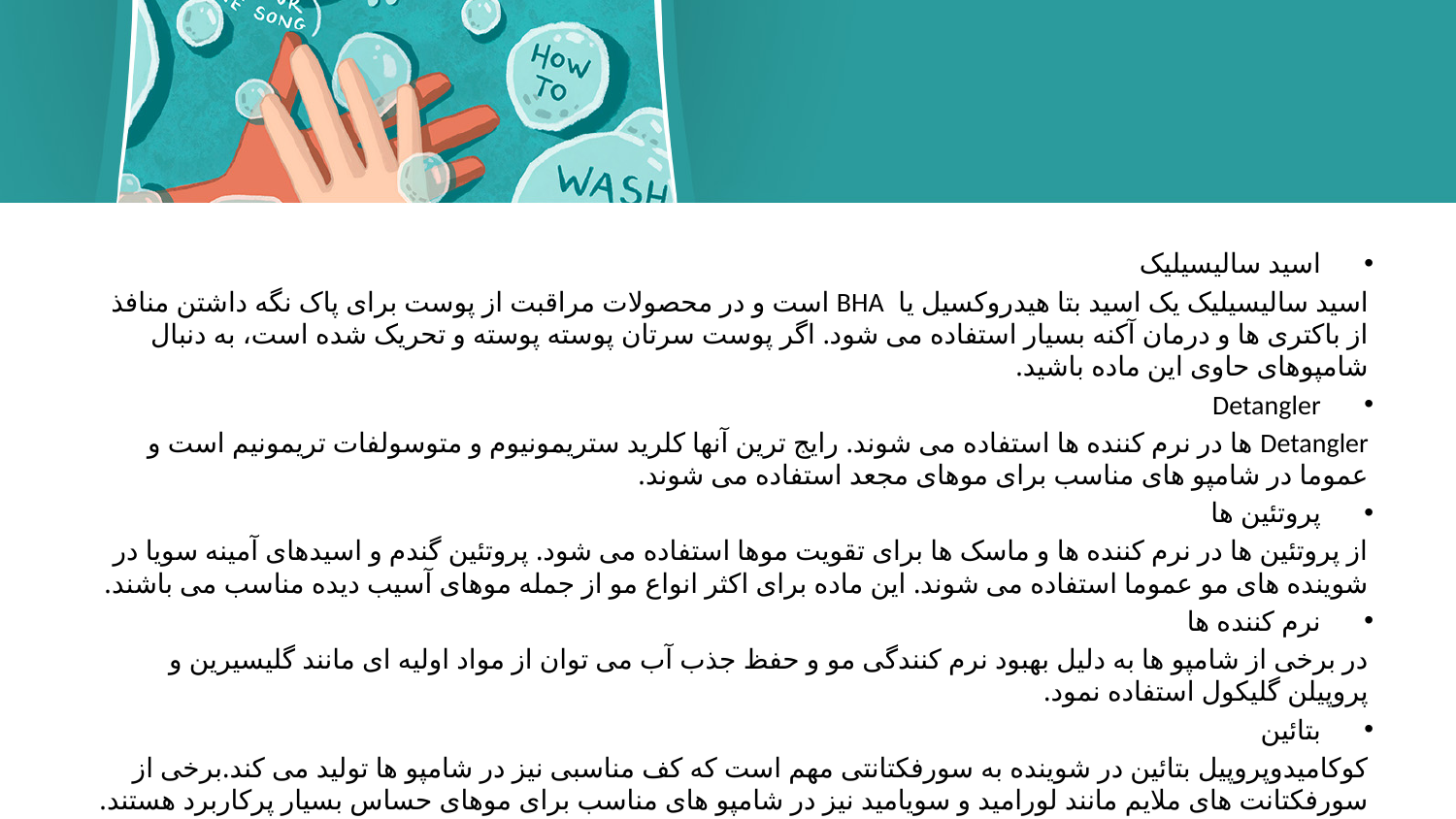

#
اسید سالیسیلیک
اسید سالیسیلیک یک اسید بتا هیدروکسیل یا  BHA است و در محصولات مراقبت از پوست برای پاک نگه داشتن منافذ از باکتری ها و درمان آکنه بسیار استفاده می شود. اگر پوست سرتان پوسته پوسته و تحریک شده است، به دنبال شامپوهای حاوی این ماده باشید.
Detangler
Detangler ها در نرم کننده ها استفاده می شوند. رایج ترین آنها کلرید ستریمونیوم و متوسولفات تریمونیم است و عموما در شامپو های مناسب برای موهای مجعد استفاده می شوند.
پروتئین ها
از پروتئین ها در نرم کننده ها و ماسک ها برای تقویت موها استفاده می شود. پروتئین گندم و اسیدهای آمینه سویا در شوینده های مو عموما استفاده می شوند. این ماده برای اکثر انواع مو از جمله موهای آسیب دیده مناسب می باشند.
نرم کننده ها
در برخی از شامپو ها به دلیل بهبود نرم کنندگی مو و حفظ جذب آب می توان از مواد اولیه ای مانند گلیسیرین و پروپیلن گلیکول استفاده نمود.
بتائین
کوکامیدوپروپیل بتائین در شوینده به سورفکتانتی مهم است که کف مناسبی نیز در شامپو ها تولید می کند.برخی از سورفکتانت های ملایم مانند لورامید و سویامید نیز در شامپو های مناسب برای موهای حساس بسیار پرکاربرد هستند.